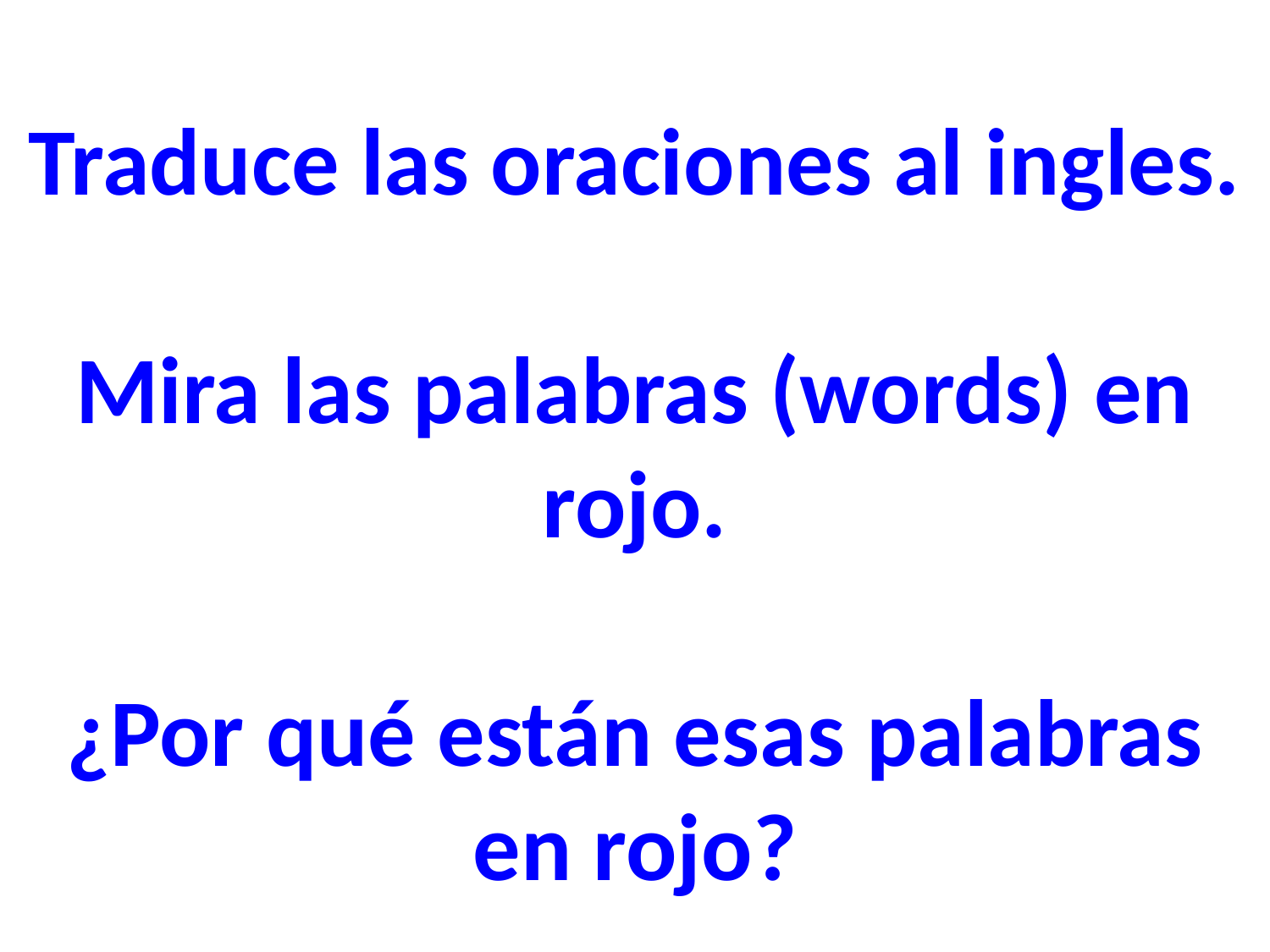

Traduce las oraciones al ingles.

Mira las palabras (words) en rojo.

¿Por qué están esas palabras en rojo?